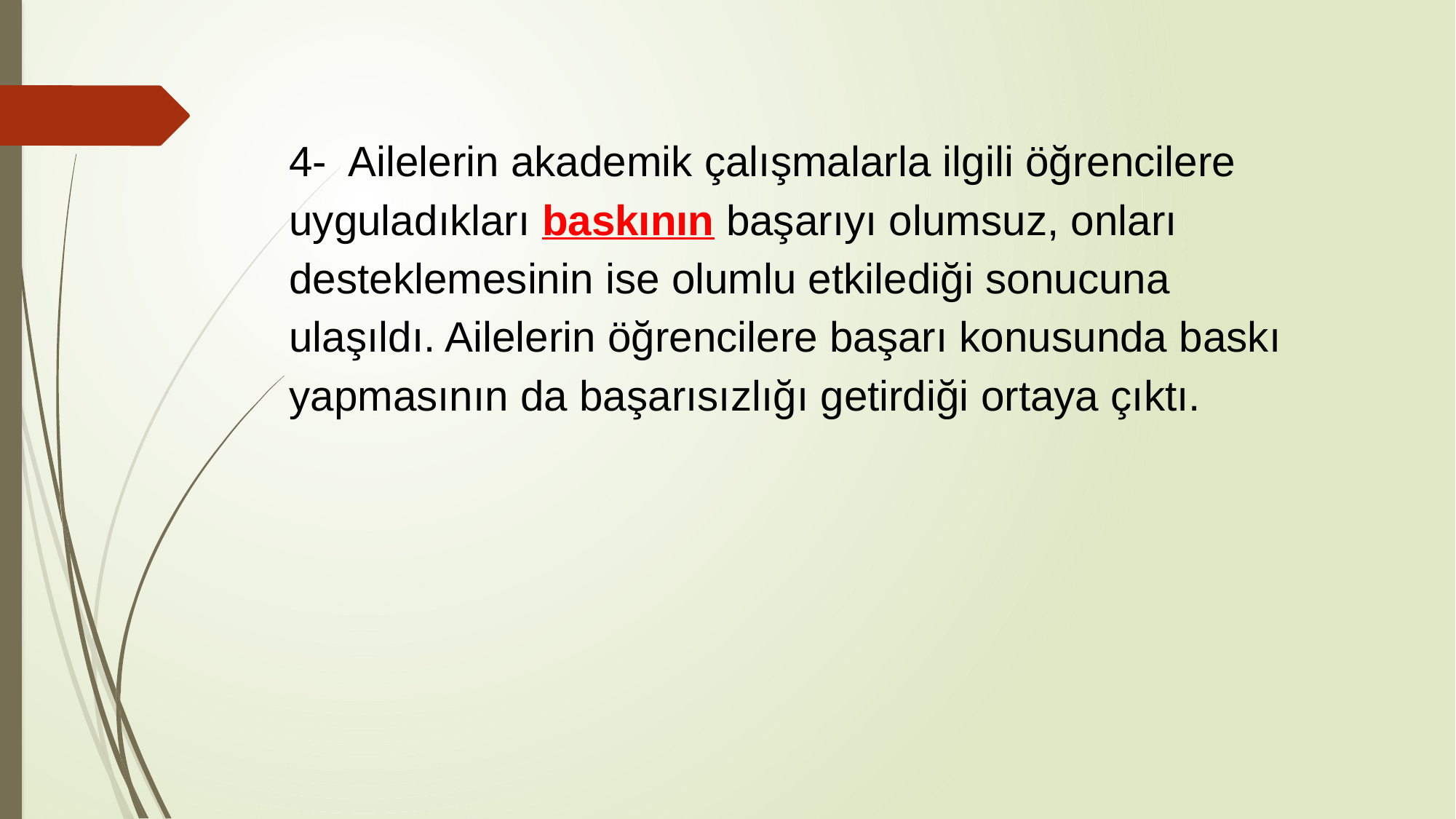

4-  Ailelerin akademik çalışmalarla ilgili öğrencilere uyguladıkları baskının başarıyı olumsuz, onları desteklemesinin ise olumlu etkilediği sonucuna ulaşıldı. Ailelerin öğrencilere başarı konusunda baskı yapmasının da başarısızlığı getirdiği ortaya çıktı.